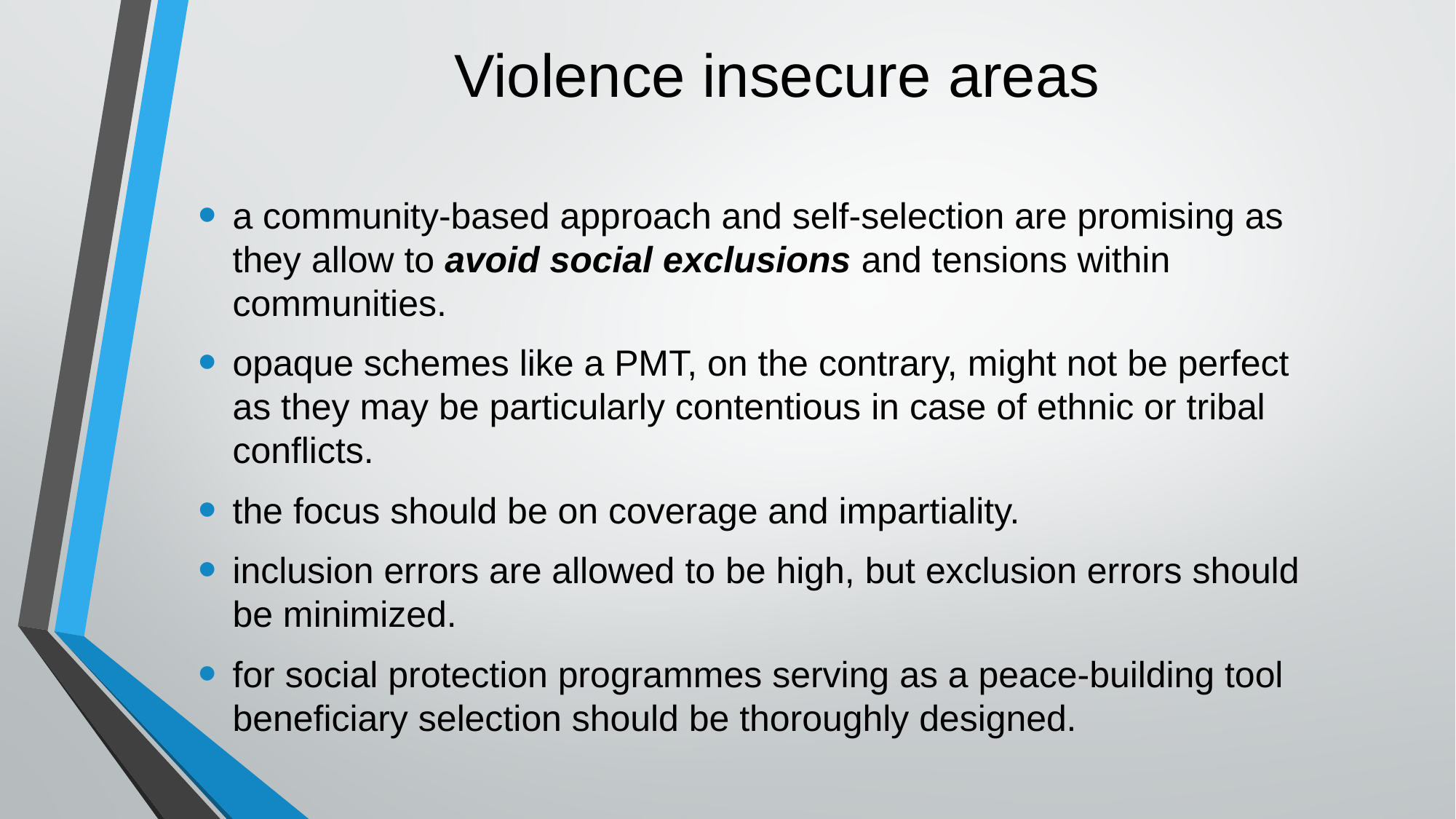

# Violence insecure areas
a community-based approach and self-selection are promising as they allow to avoid social exclusions and tensions within communities.
opaque schemes like a PMT, on the contrary, might not be perfect as they may be particularly contentious in case of ethnic or tribal conflicts.
the focus should be on coverage and impartiality.
inclusion errors are allowed to be high, but exclusion errors should be minimized.
for social protection programmes serving as a peace-building tool beneficiary selection should be thoroughly designed.